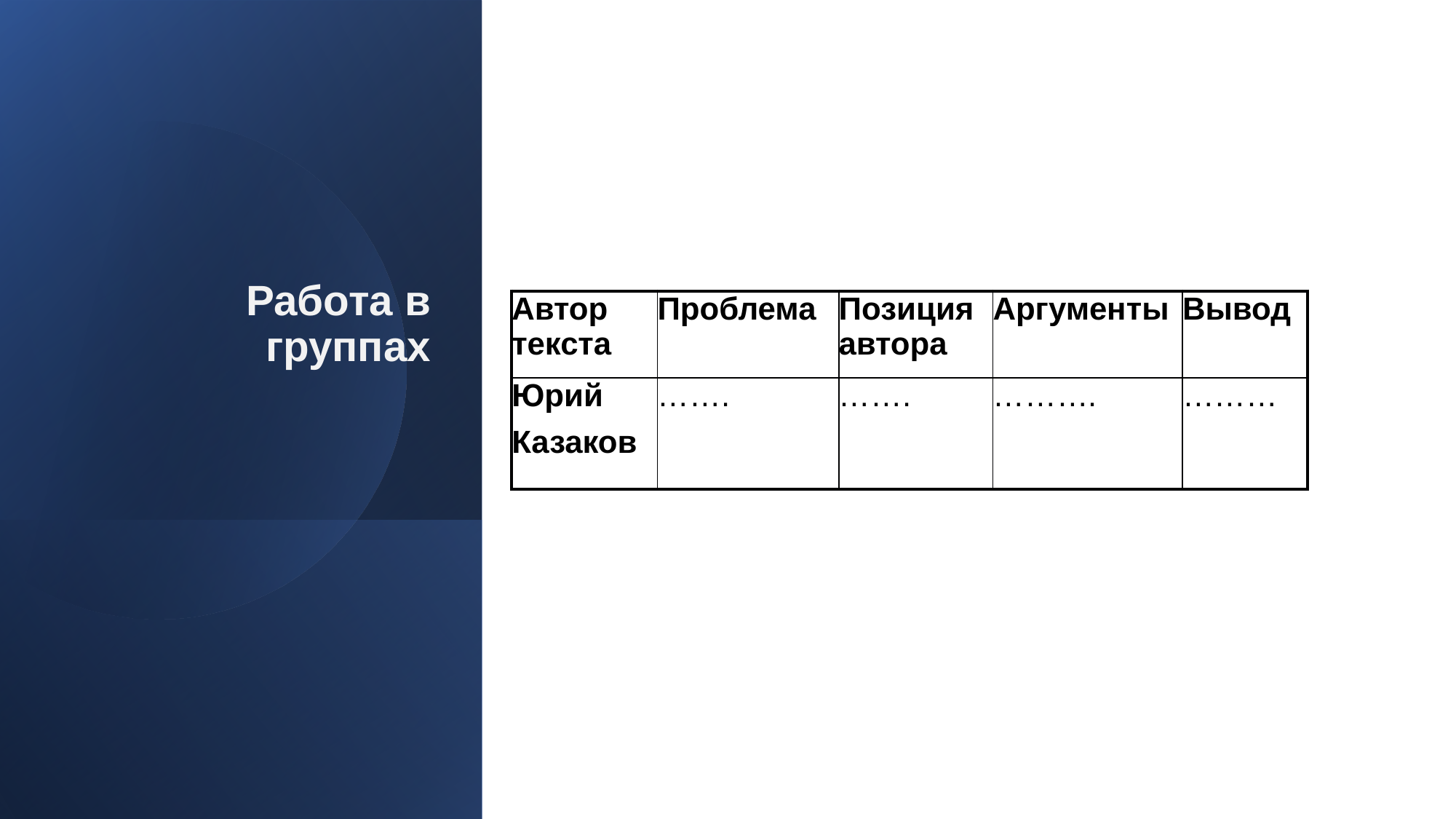

# Работа в группах

| Автор текста | Проблема | Позиция автора | Аргументы | Вывод |
| --- | --- | --- | --- | --- |
| Юрий Казаков | ……. | ……. | ………. | ……… |